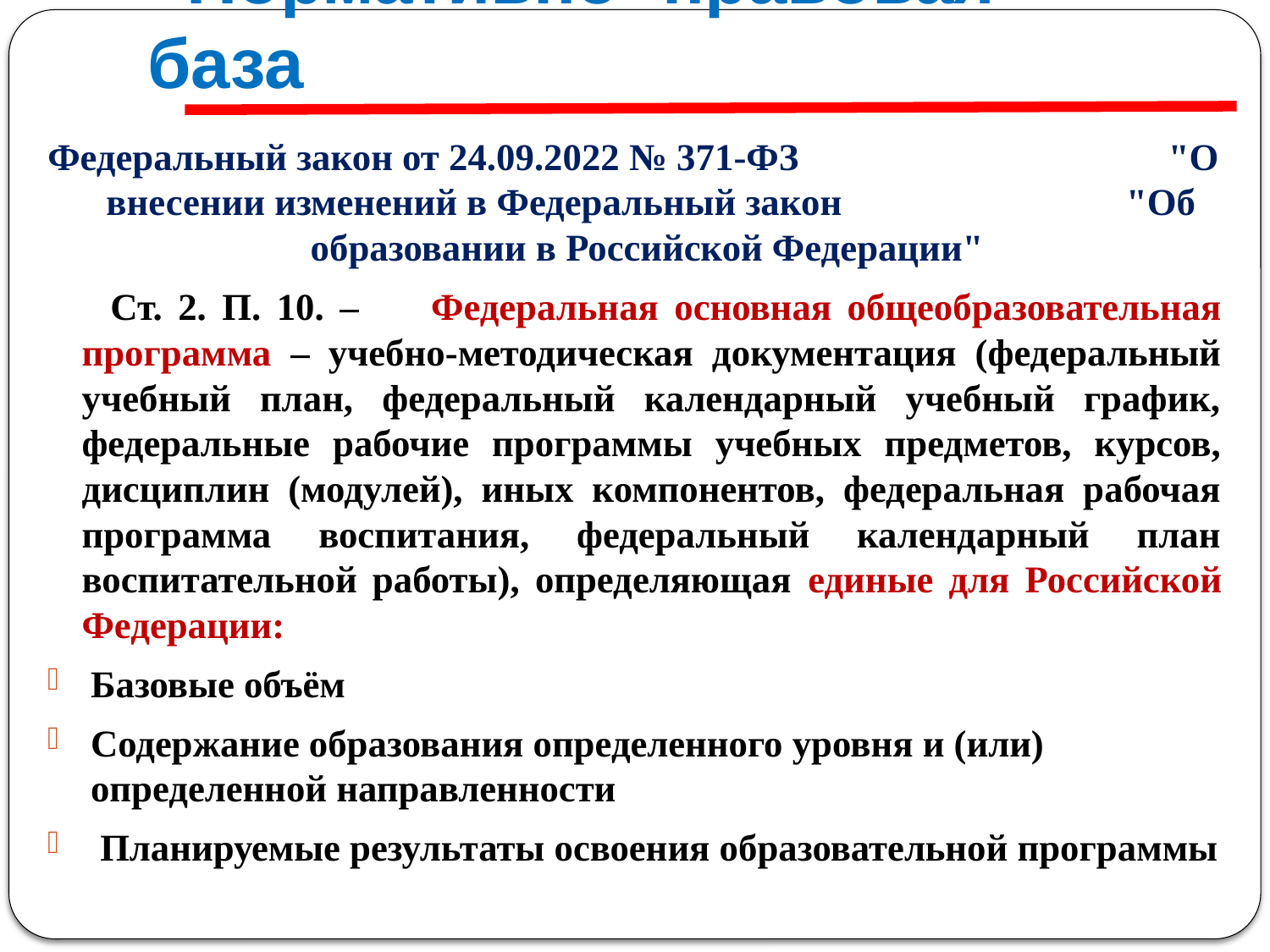

# Нормативно- правовая база

Федеральный закон от 24.09.2022 № 371-ФЗ                                       "О внесении изменений в Федеральный закон                              "Об образовании в Российской Федерации"
    Ст. 2. П. 10. – 	Федеральная основная общеобразовательная программа – учебно-методическая документация (федеральный учебный план, федеральный календарный учебный график, федеральные рабочие программы учебных предметов, курсов, дисциплин (модулей), иных компонентов, федеральная рабочая программа воспитания, федеральный календарный план воспитательной работы), определяющая единые для Российской Федерации:
Базовые объём
Содержание образования определенного уровня и (или) определенной направленности
 Планируемые результаты освоения образовательной программы